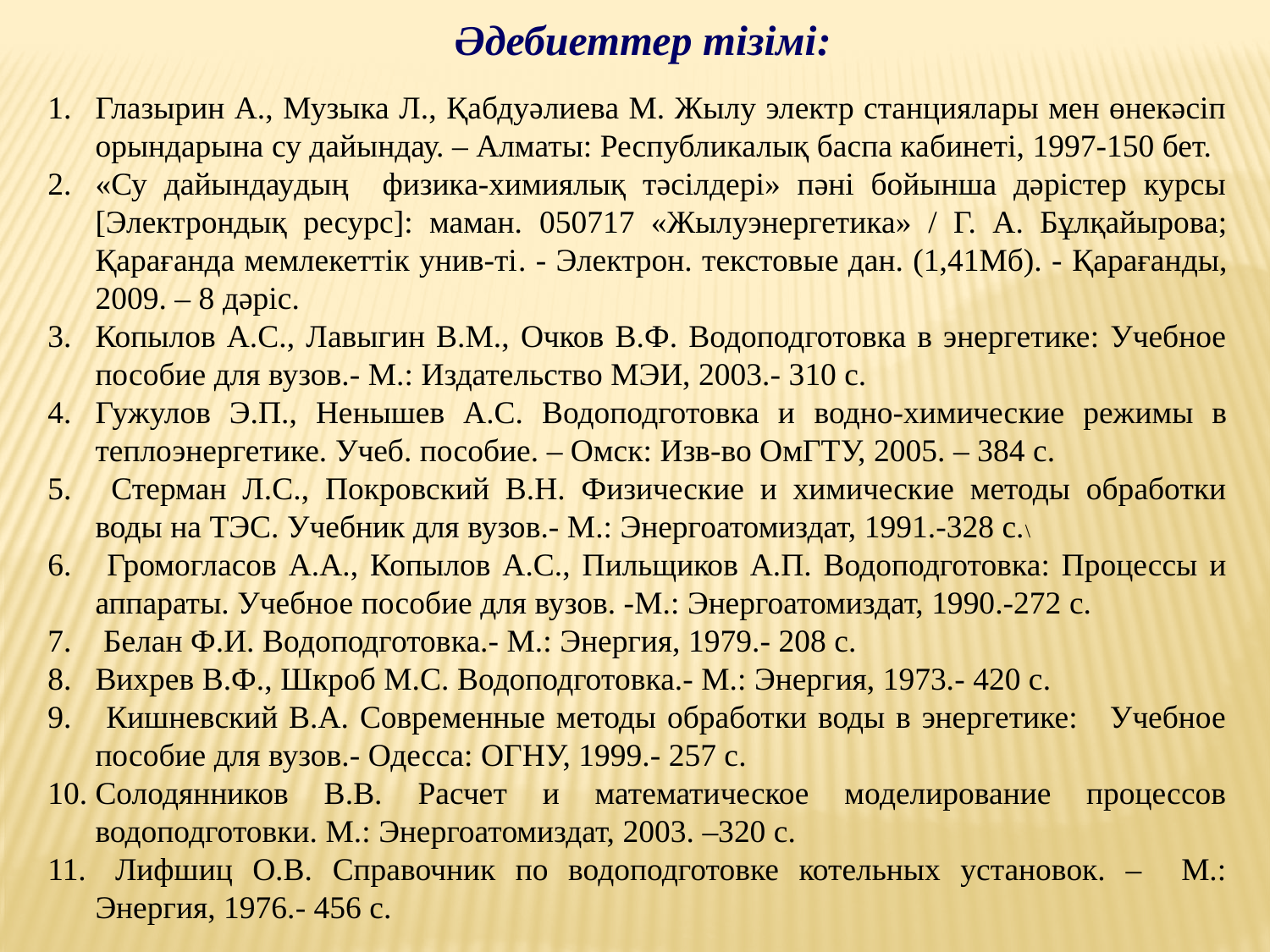

Әдебиеттер тізімі:

Глазырин А., Музыка Л., Қабдуәлиева М. Жылу электр станциялары мен өнекәсіп орындарына су дайындау. – Алматы: Республикалық баспа кабинеті, 1997-150 бет.
«Су дайындаудың  физика-химиялық тәсілдері» пәні бойынша дәрістер курсы [Электрондық ресурс]: маман. 050717 «Жылуэнергетика» / Г. А. Бұлқайырова; Қарағанда мемлекеттік унив-ті. - Электрон. текстовые дан. (1,41Мб). - Қарағанды, 2009. – 8 дәріс.
Копылов А.С., Лавыгин В.М., Очков В.Ф. Водоподготовка в энергетике: Учебное пособие для вузов.- М.: Издательство МЭИ, 2003.- 310 с.
Гужулов Э.П., Ненышев А.С. Водоподготовка и водно-химические режимы в теплоэнергетике. Учеб. пособие. – Омск: Изв-во ОмГТУ, 2005. – 384 с.
 Стерман Л.С., Покровский В.Н. Физические и химические методы обработки воды на ТЭС. Учебник для вузов.- М.: Энергоатомиздат, 1991.-328 с.\
 Громогласов А.А., Копылов А.С., Пильщиков А.П. Водоподготовка: Процессы и аппараты. Учебное пособие для вузов. -М.: Энергоатомиздат, 1990.-272 с.
 Белан Ф.И. Водоподготовка.- М.: Энергия, 1979.- 208 с.
Вихрев В.Ф., Шкроб М.С. Водоподготовка.- М.: Энергия, 1973.- 420 с.
 Кишневский В.А. Современные методы обработки воды в энергетике:   Учебное пособие для вузов.- Одесса: ОГНУ, 1999.- 257 с.
Солодянников В.В. Расчет и математическое моделирование процессов водоподготовки. М.: Энергоатомиздат, 2003. –320 с.
 Лифшиц О.В. Справочник по водоподготовке котельных установок. –  М.: Энергия, 1976.- 456 с.